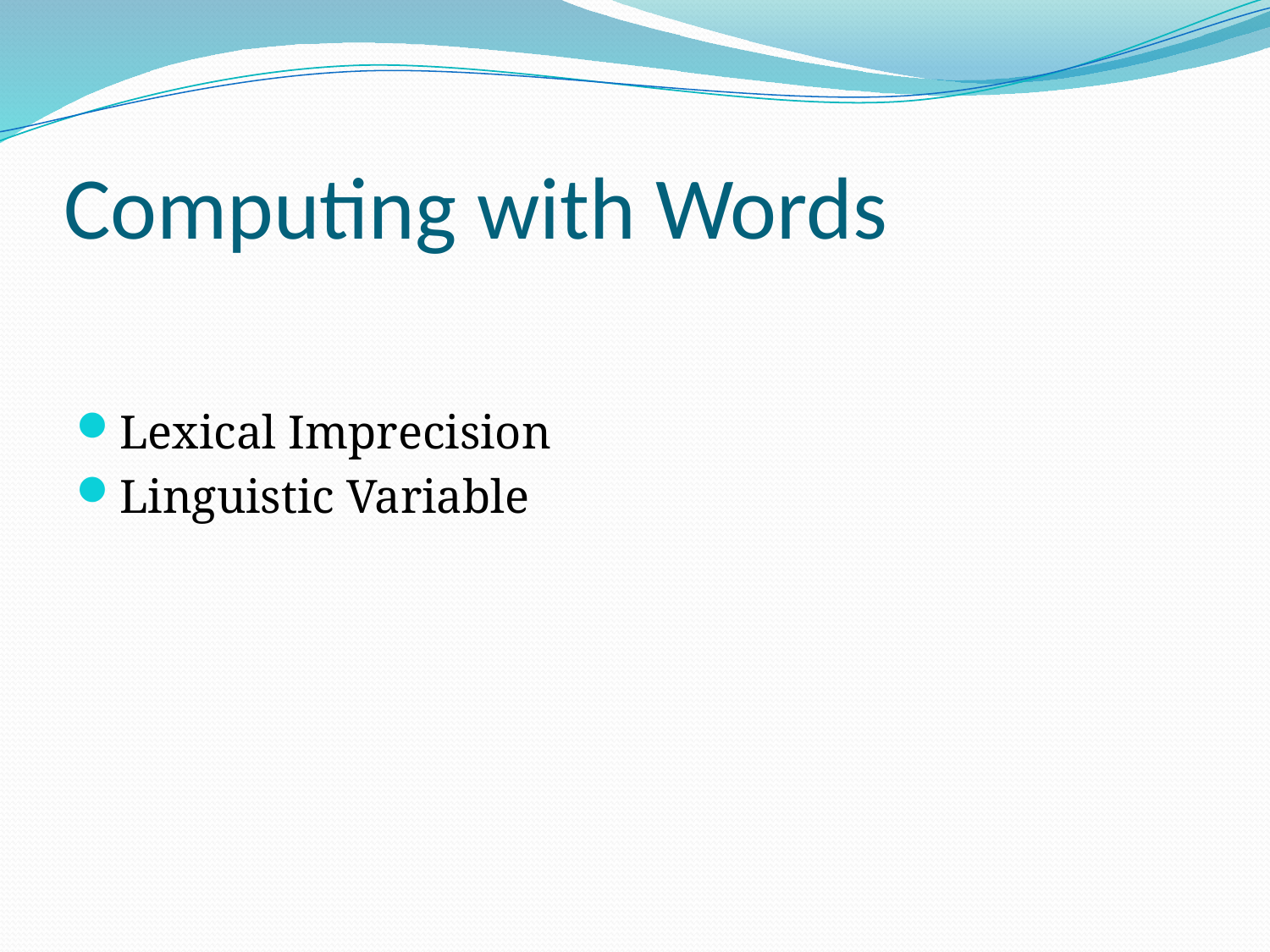

# Computing with Words

Lexical Imprecision
Linguistic Variable